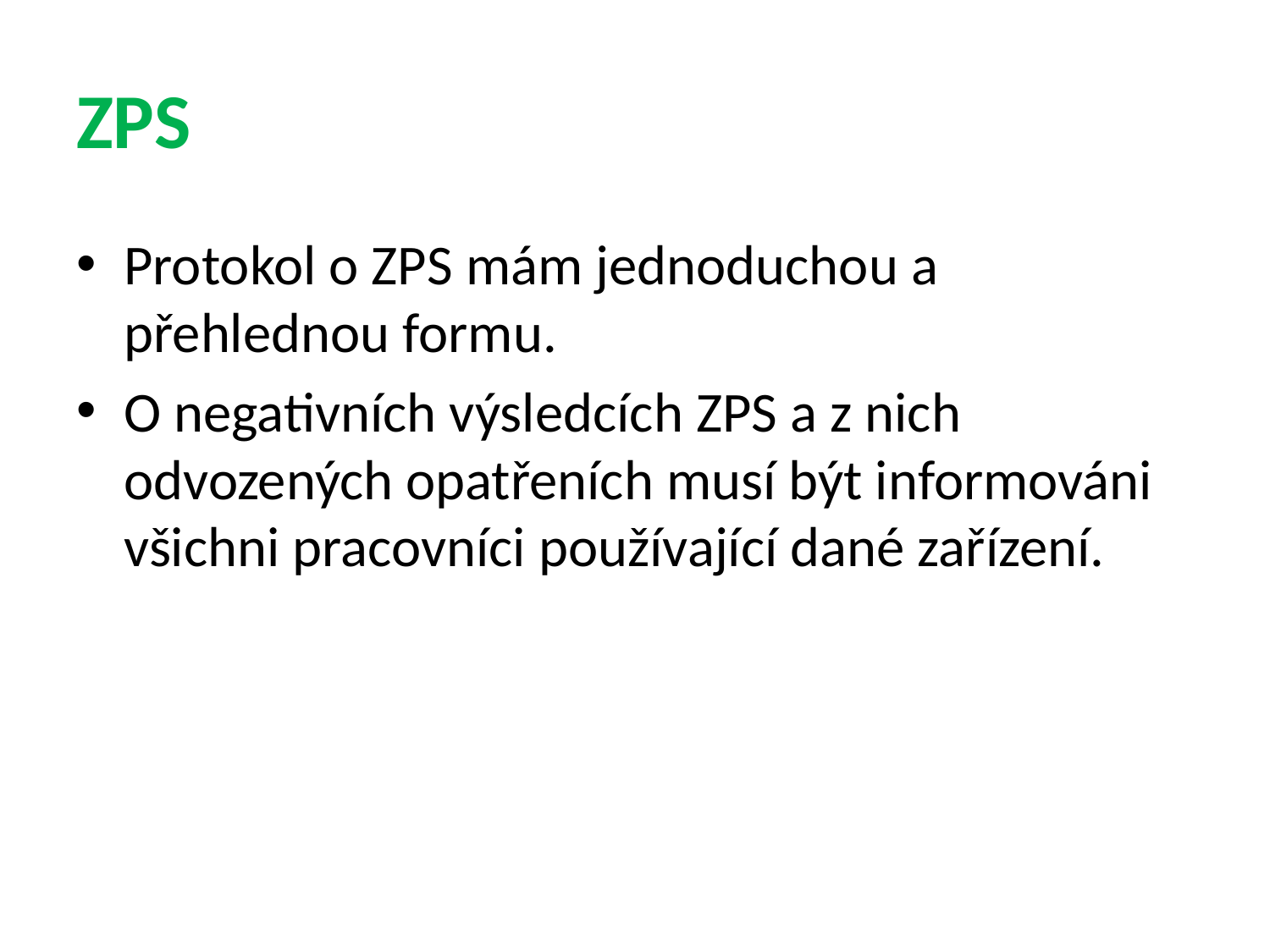

# ZPS
Protokol o ZPS mám jednoduchou a přehlednou formu.
O negativních výsledcích ZPS a z nich odvozených opatřeních musí být informováni všichni pracovníci používající dané zařízení.